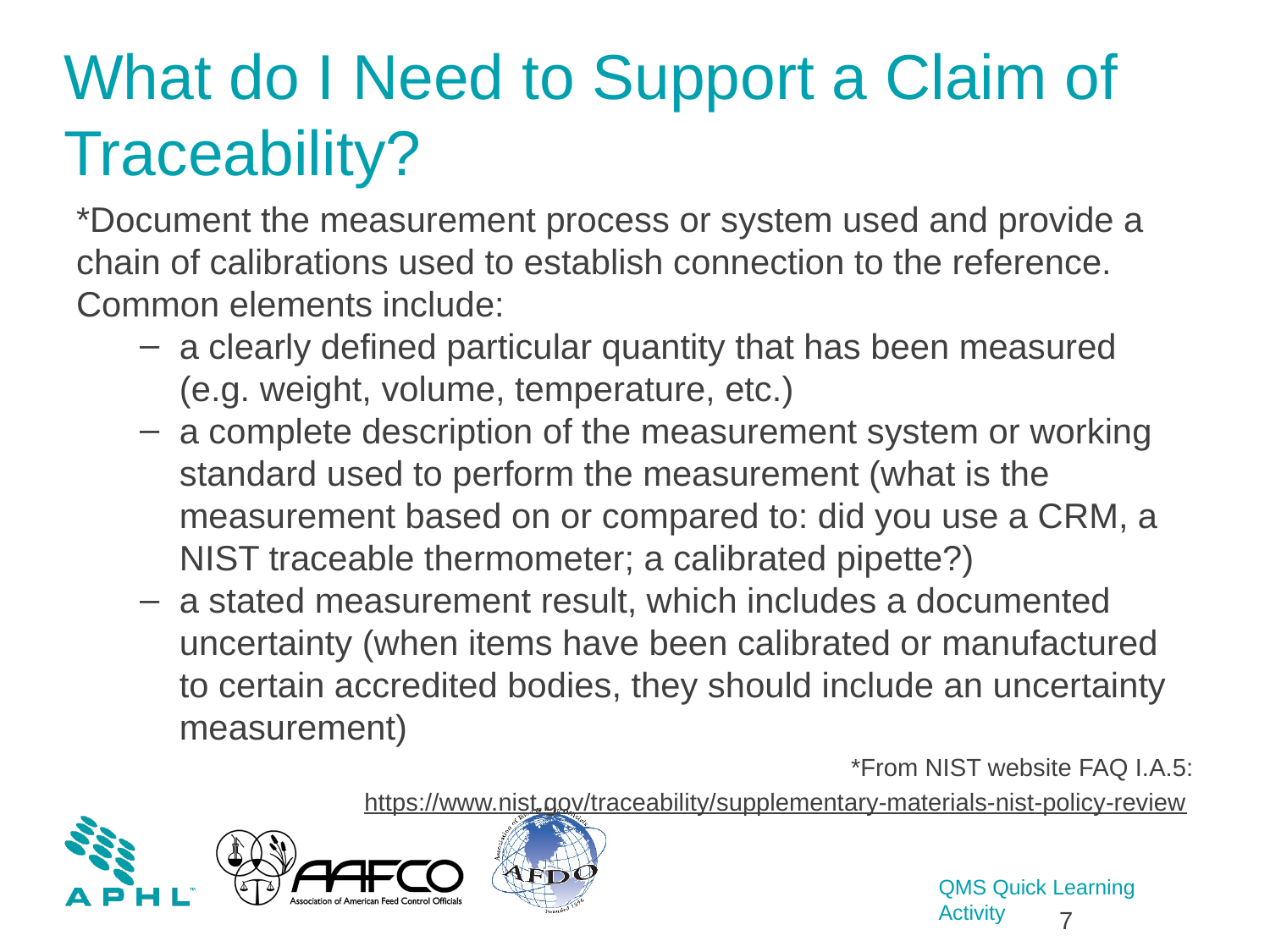

# What do I Need to Support a Claim of Traceability?
*Document the measurement process or system used and provide a chain of calibrations used to establish connection to the reference. Common elements include:
a clearly defined particular quantity that has been measured (e.g. weight, volume, temperature, etc.)
a complete description of the measurement system or working standard used to perform the measurement (what is the measurement based on or compared to: did you use a CRM, a NIST traceable thermometer; a calibrated pipette?)
a stated measurement result, which includes a documented uncertainty (when items have been calibrated or manufactured to certain accredited bodies, they should include an uncertainty measurement)
*From NIST website FAQ I.A.5:
https://www.nist.gov/traceability/supplementary-materials-nist-policy-review